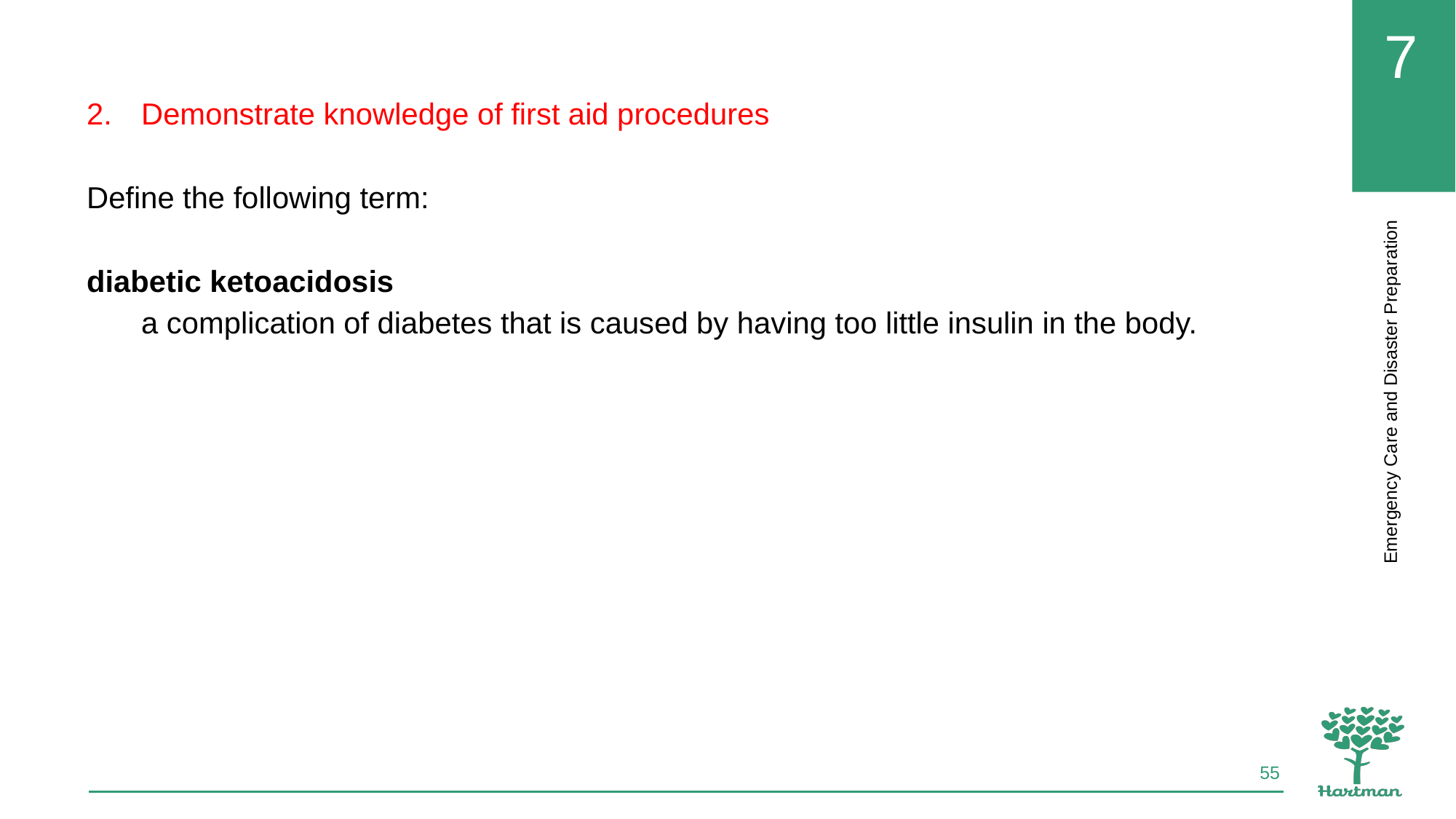

Demonstrate knowledge of first aid procedures

Define the following term:

diabetic ketoacidosis
a complication of diabetes that is caused by having too little insulin in the body.

55